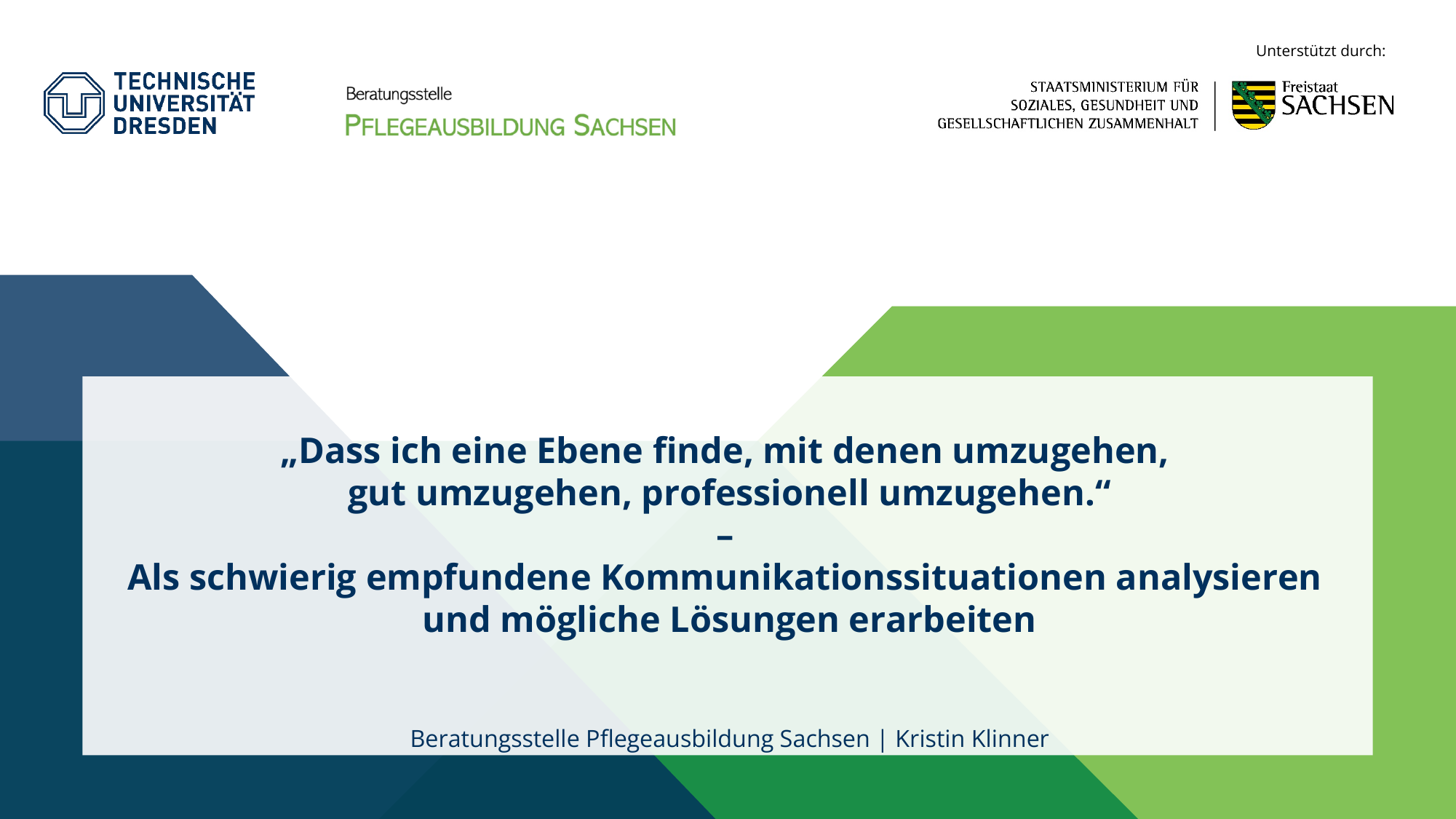

# „Dass ich eine Ebene finde, mit denen umzugehen, gut umzugehen, professionell umzugehen.“ – Als schwierig empfundene Kommunikationssituationen analysieren und mögliche Lösungen erarbeiten Beratungsstelle Pflegeausbildung Sachsen | Kristin Klinner